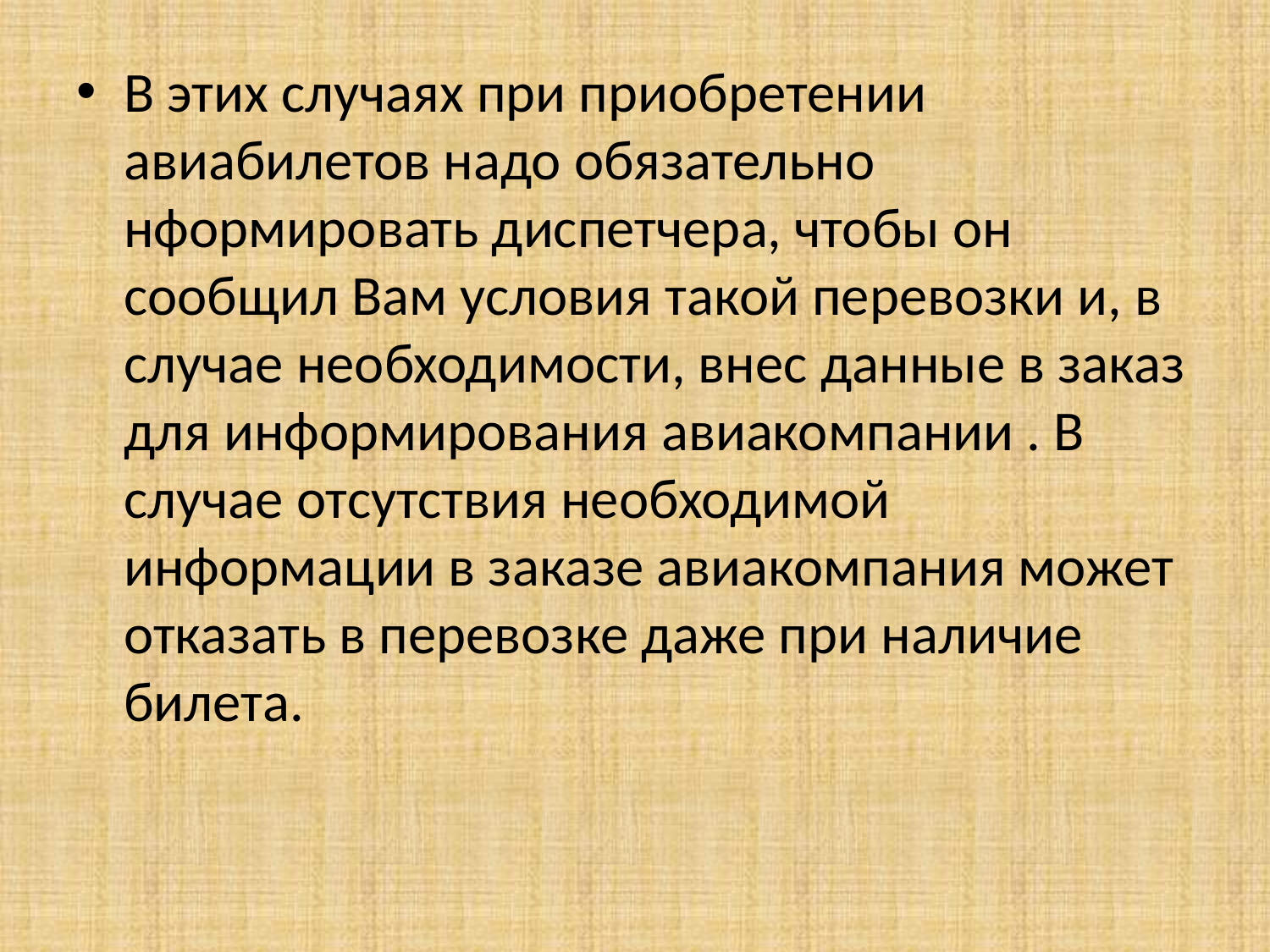

В этих случаях при приобретении авиабилетов надо обязательно нформировать диспетчера, чтобы он сообщил Вам условия такой перевозки и, в случае необходимости, внес данные в заказ для информирования авиакомпании . В случае отсутствия необходимой информации в заказе авиакомпания может отказать в перевозке даже при наличие билета.